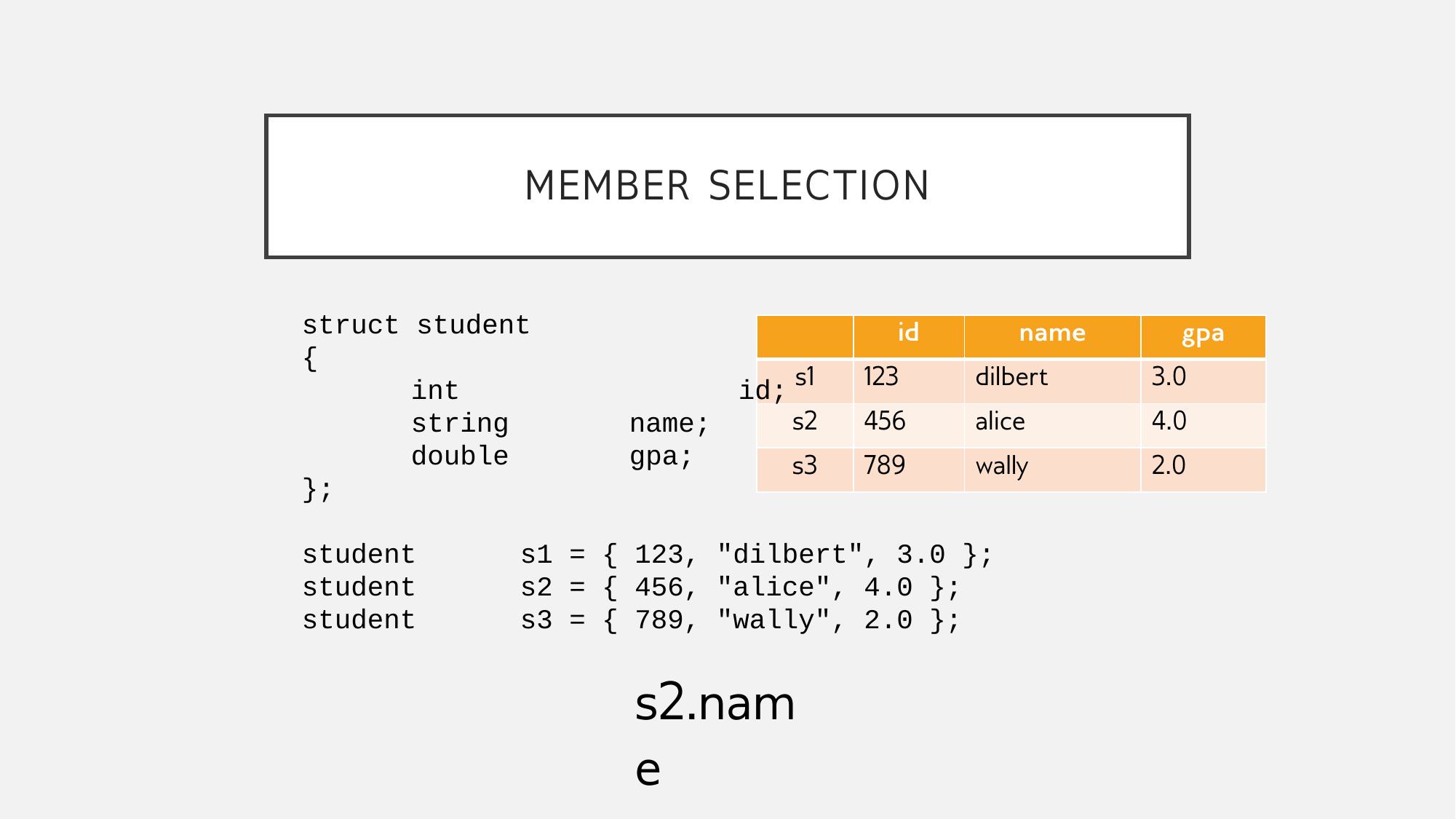

# Member Selection
struct student
{
	int			id;
	string		name;
	double		gpa;
};

student	s1 = { 123, "dilbert", 3.0 };
student	s2 = { 456, "alice", 4.0 };
student	s3 = { 789, "wally", 2.0 };
|  | id | name | gpa |
| --- | --- | --- | --- |
| s1 | 123 | dilbert | 3.0 |
| s2 | 456 | alice | 4.0 |
| s3 | 789 | wally | 2.0 |
s2.name